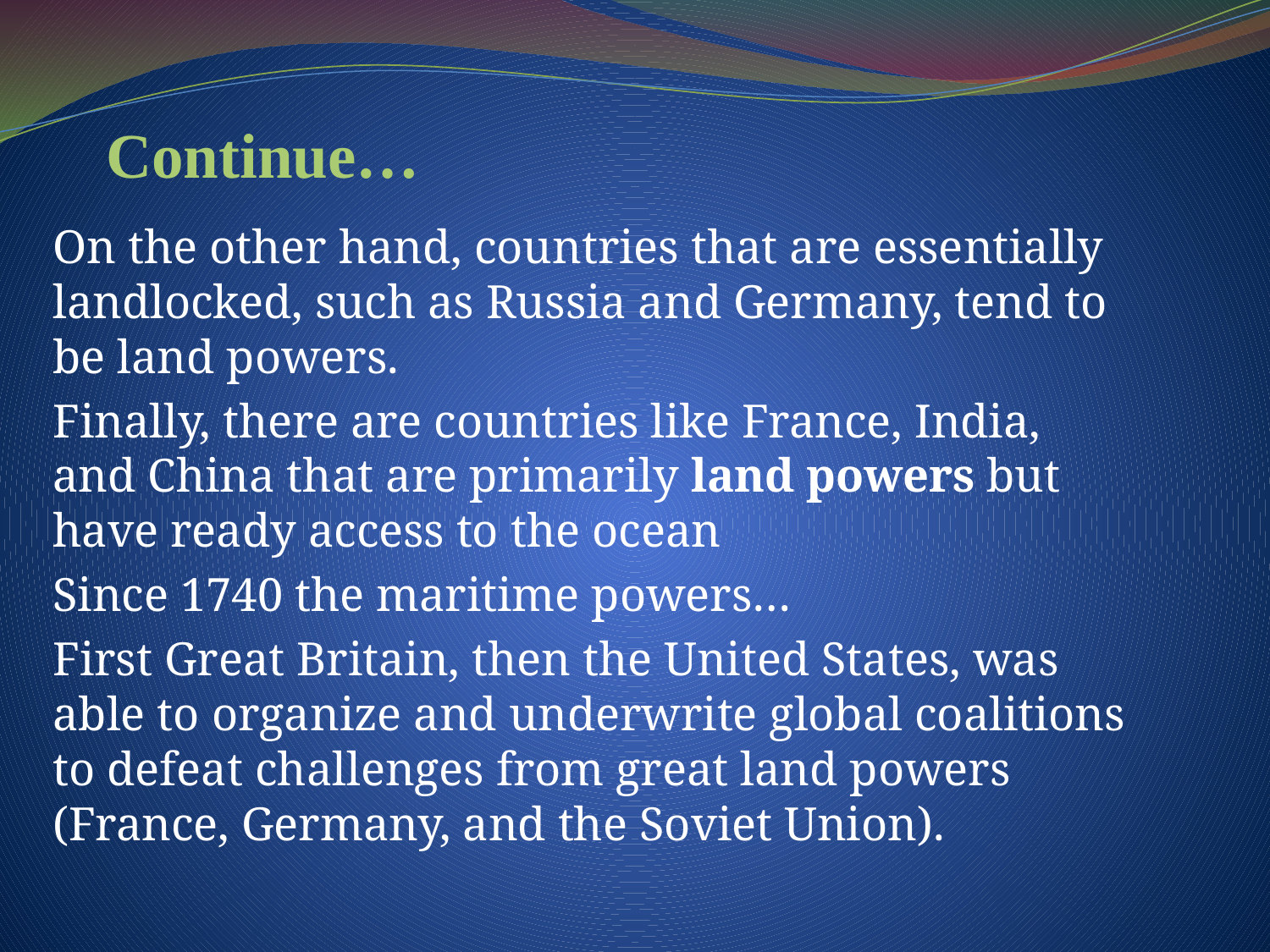

# Continue…
On the other hand, countries that are essentially landlocked, such as Russia and Germany, tend to be land powers.
Finally, there are countries like France, India, and China that are primarily land powers but have ready access to the ocean
Since 1740 the maritime powers…
First Great Britain, then the United States, was able to organize and underwrite global coalitions to defeat challenges from great land powers (France, Germany, and the Soviet Union).